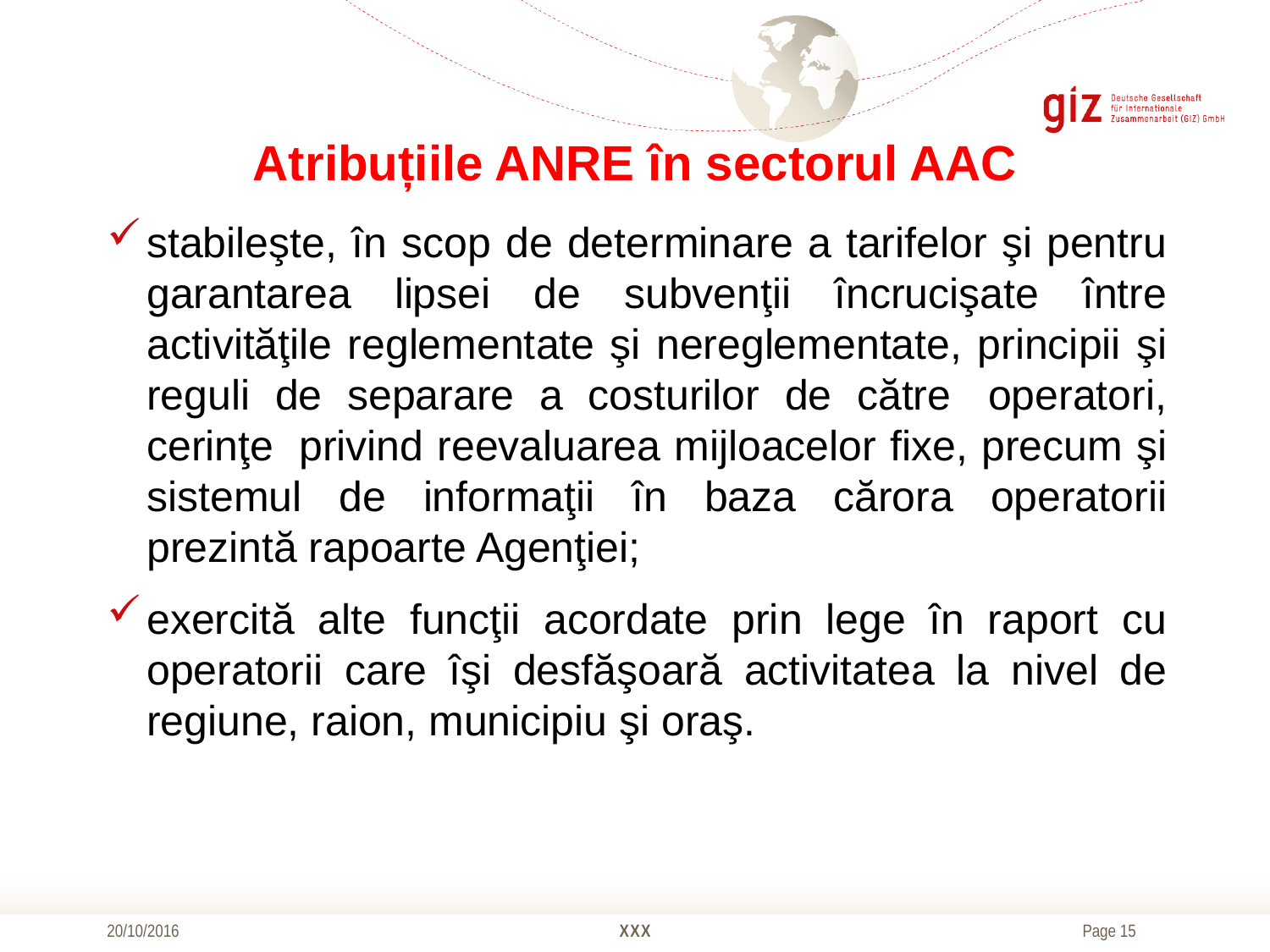

# Atribuțiile ANRE în sectorul AAC
stabileşte, în scop de determinare a tarifelor şi pentru garantarea lipsei de subvenţii încrucişate între activităţile reglementate şi nereglementate, principii şi reguli de separare a costurilor de către  operatori, cerinţe  privind reevaluarea mijloacelor fixe, precum şi sistemul de informaţii în baza cărora operatorii prezintă rapoarte Agenţiei;
exercită alte funcţii acordate prin lege în raport cu operatorii care îşi desfăşoară activitatea la nivel de regiune, raion, municipiu şi oraş.

20/10/2016
XXX